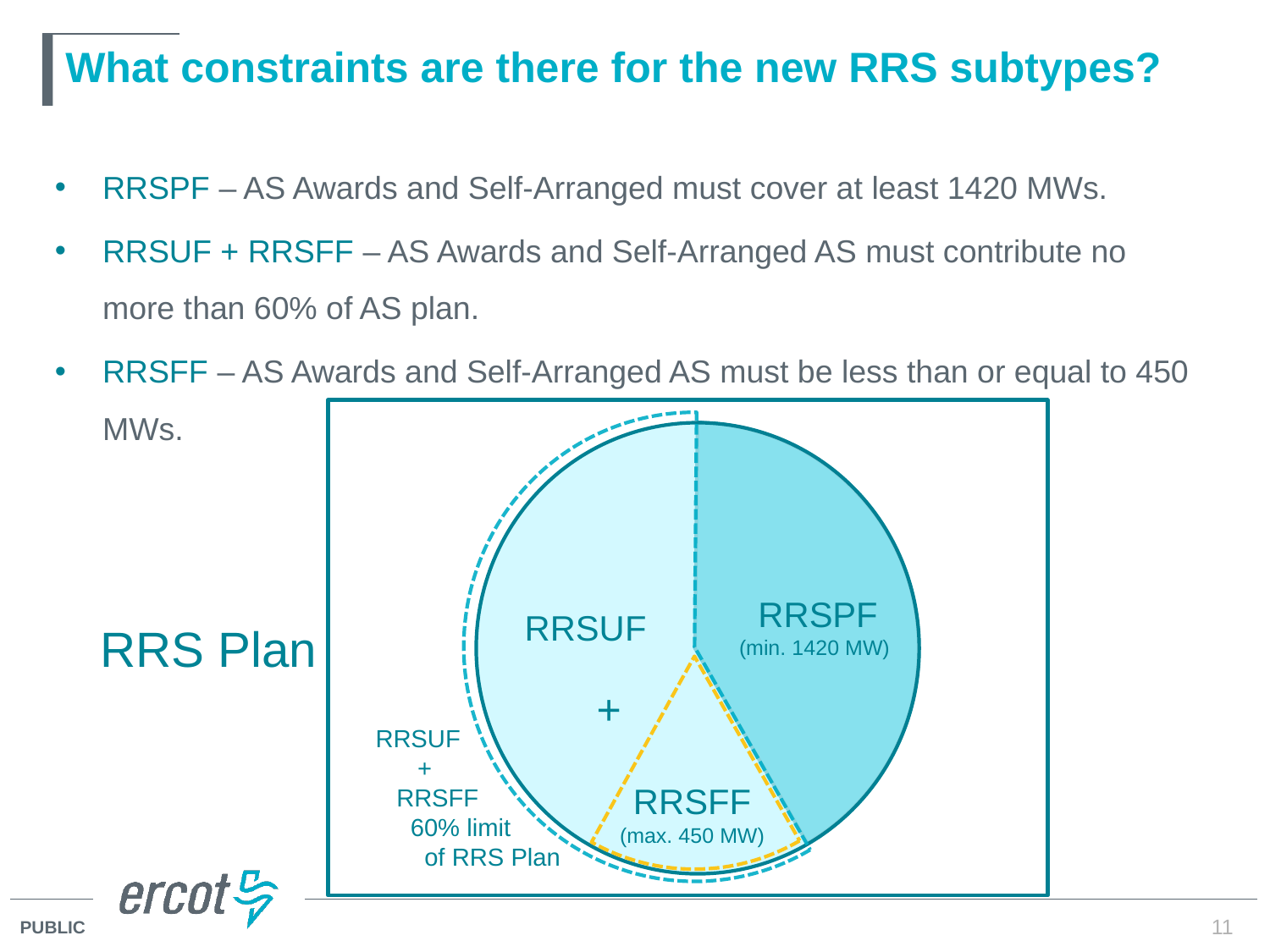

# What constraints are there for the new RRS subtypes?
RRSPF – AS Awards and Self-Arranged must cover at least 1420 MWs.
RRSUF + RRSFF – AS Awards and Self-Arranged AS must contribute no more than 60% of AS plan.
RRSFF – AS Awards and Self-Arranged AS must be less than or equal to 450 MWs.

 RRSPF
(min. 1420 MW)

RRSUF

      +
RRS Plan
RRSUF
      +
   RRSFF
     60% limit
       of RRS Plan

RRSFF
(max. 450 MW)

11